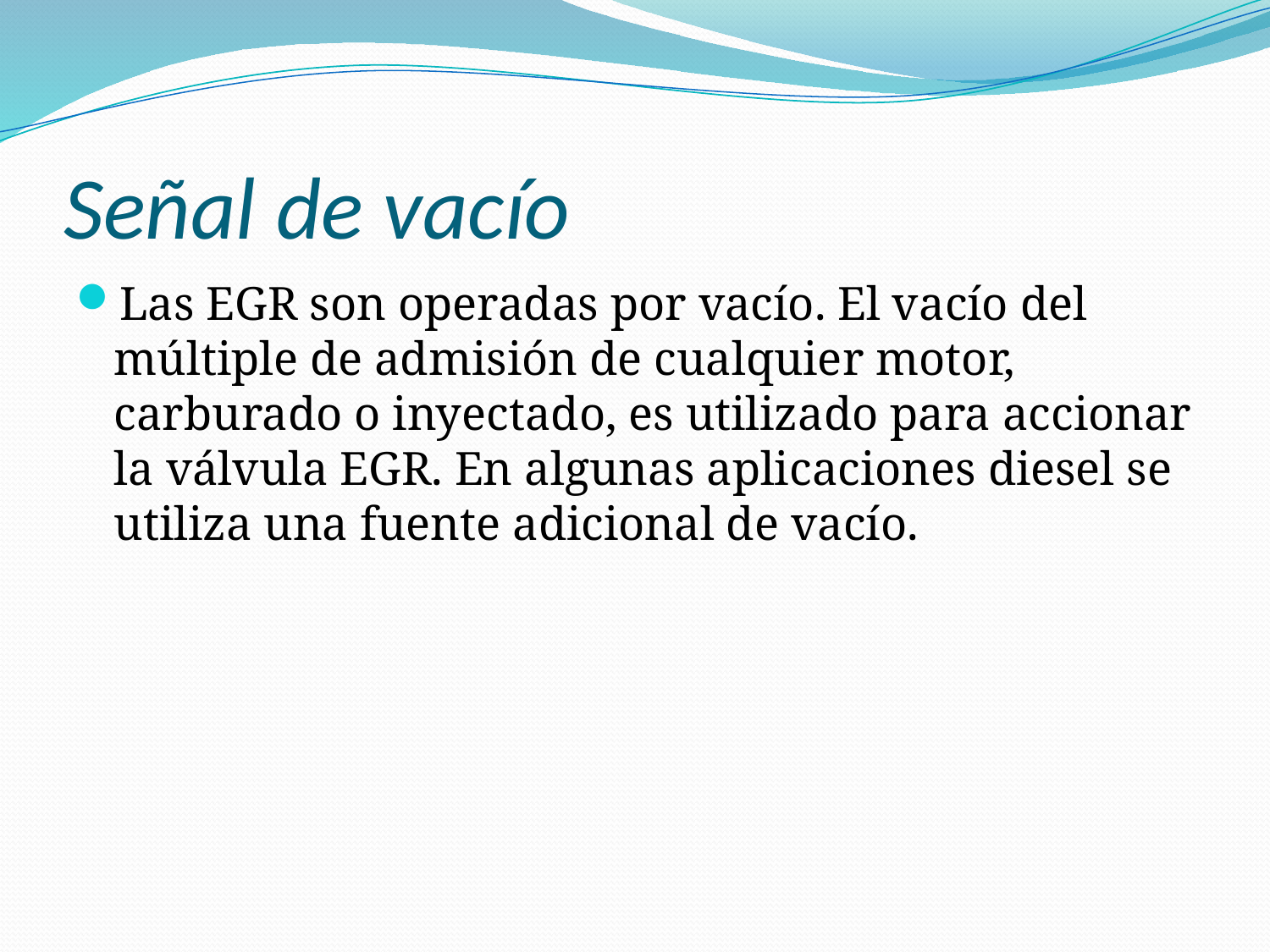

# Señal de vacío
Las EGR son operadas por vacío. El vacío del múltiple de admisión de cualquier motor, carburado o inyectado, es utilizado para accionar la válvula EGR. En algunas aplicaciones diesel se utiliza una fuente adicional de vacío.